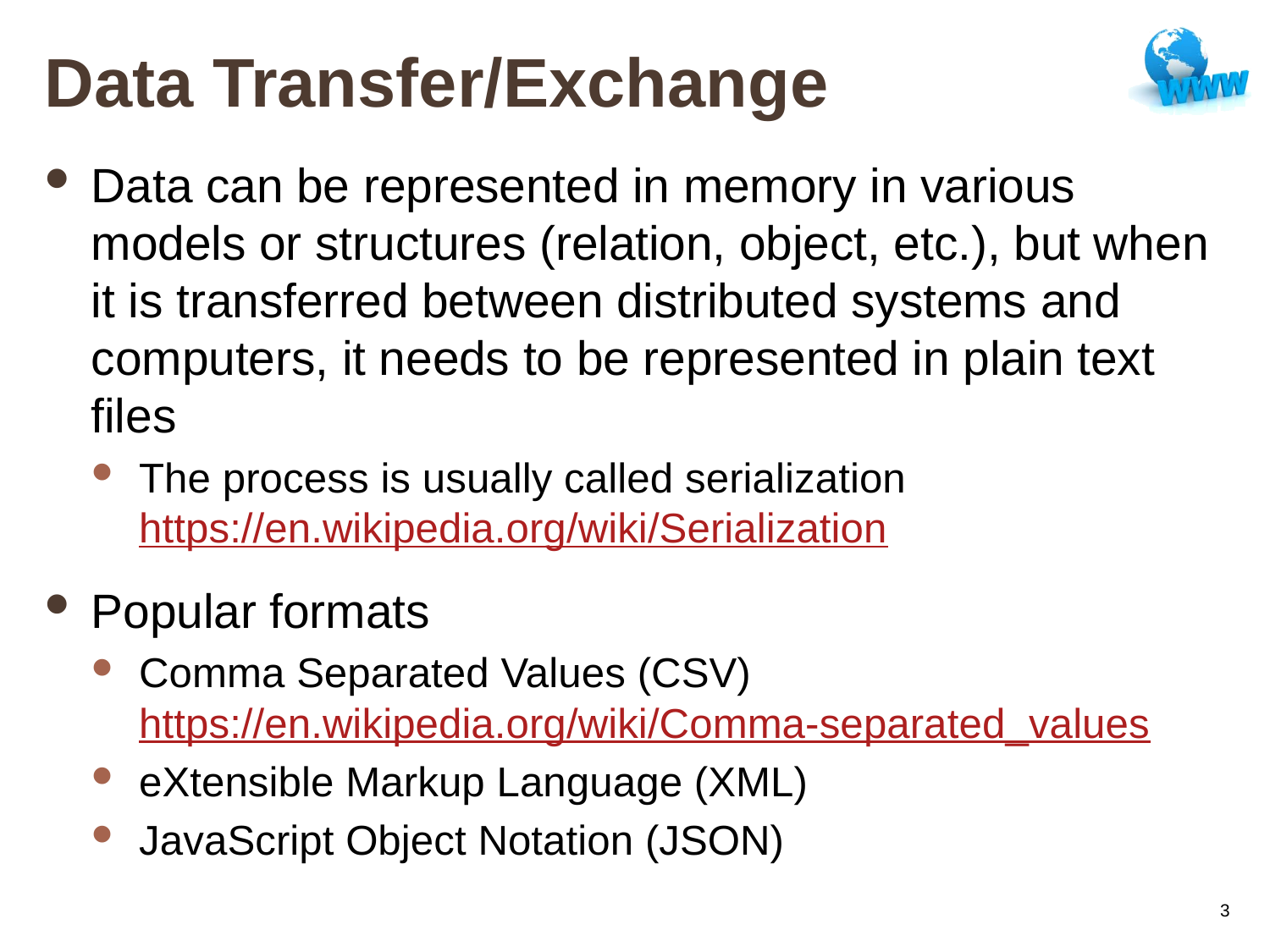

# Data Transfer/Exchange
Data can be represented in memory in various models or structures (relation, object, etc.), but when it is transferred between distributed systems and computers, it needs to be represented in plain text files
The process is usually called serialization https://en.wikipedia.org/wiki/Serialization
Popular formats
Comma Separated Values (CSV) https://en.wikipedia.org/wiki/Comma-separated_values
eXtensible Markup Language (XML)
JavaScript Object Notation (JSON)
3